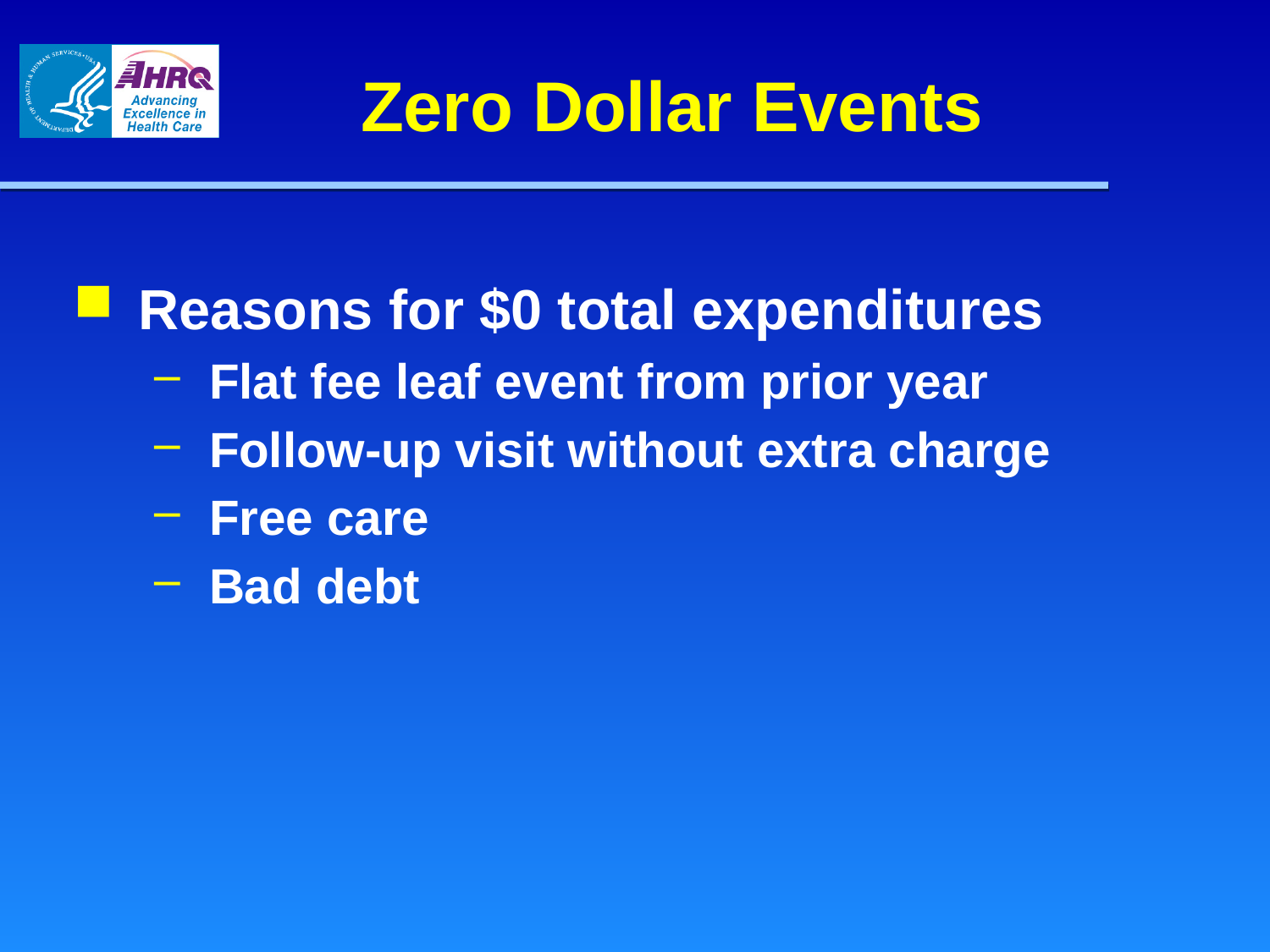

# Zero Dollar Events
Reasons for $0 total expenditures
Flat fee leaf event from prior year
Follow-up visit without extra charge
Free care
Bad debt